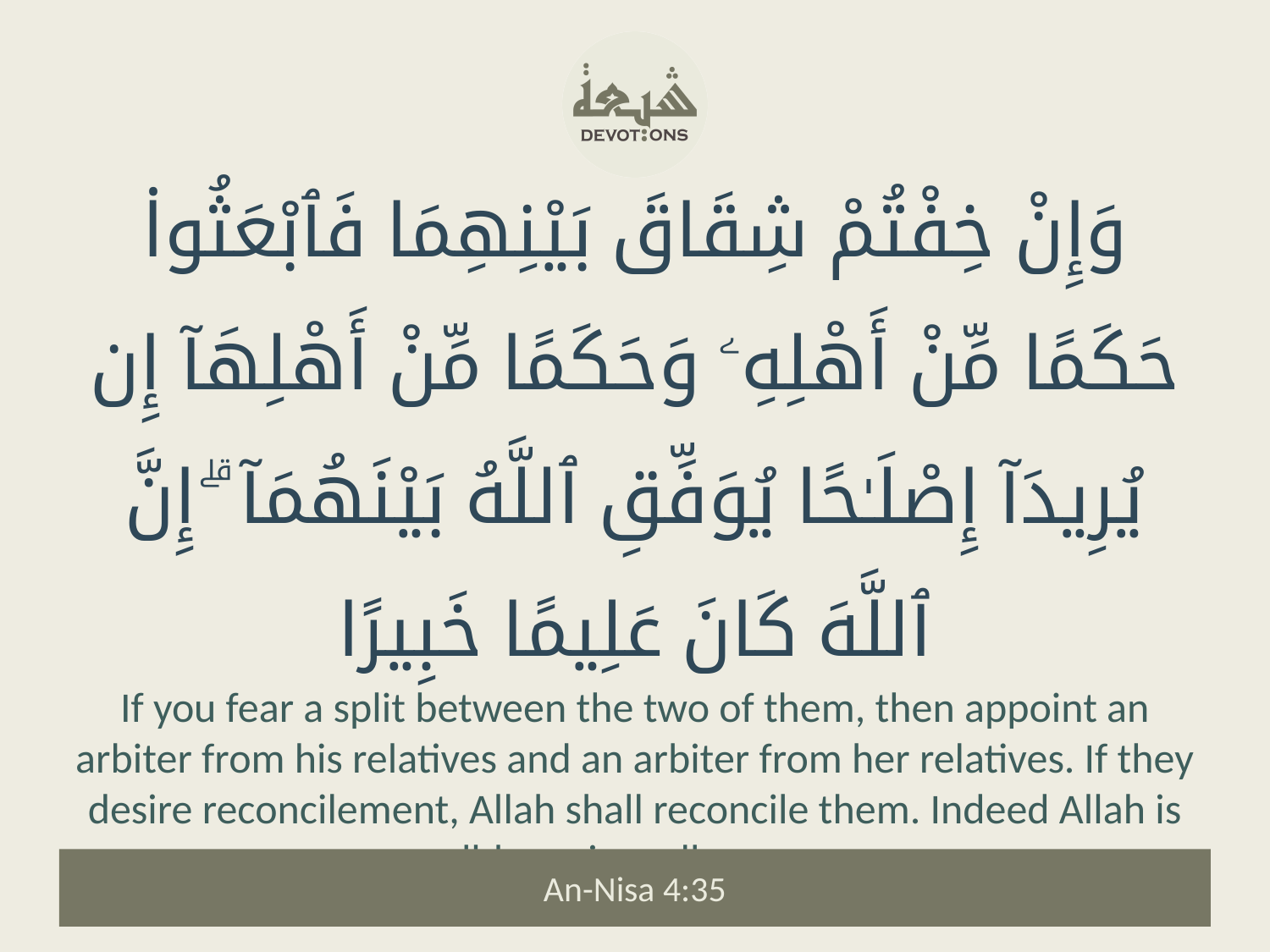

وَإِنْ خِفْتُمْ شِقَاقَ بَيْنِهِمَا فَٱبْعَثُوا۟ حَكَمًا مِّنْ أَهْلِهِۦ وَحَكَمًا مِّنْ أَهْلِهَآ إِن يُرِيدَآ إِصْلَـٰحًا يُوَفِّقِ ٱللَّهُ بَيْنَهُمَآ ۗ إِنَّ ٱللَّهَ كَانَ عَلِيمًا خَبِيرًا
If you fear a split between the two of them, then appoint an arbiter from his relatives and an arbiter from her relatives. If they desire reconcilement, Allah shall reconcile them. Indeed Allah is all-knowing, all-aware.
An-Nisa 4:35